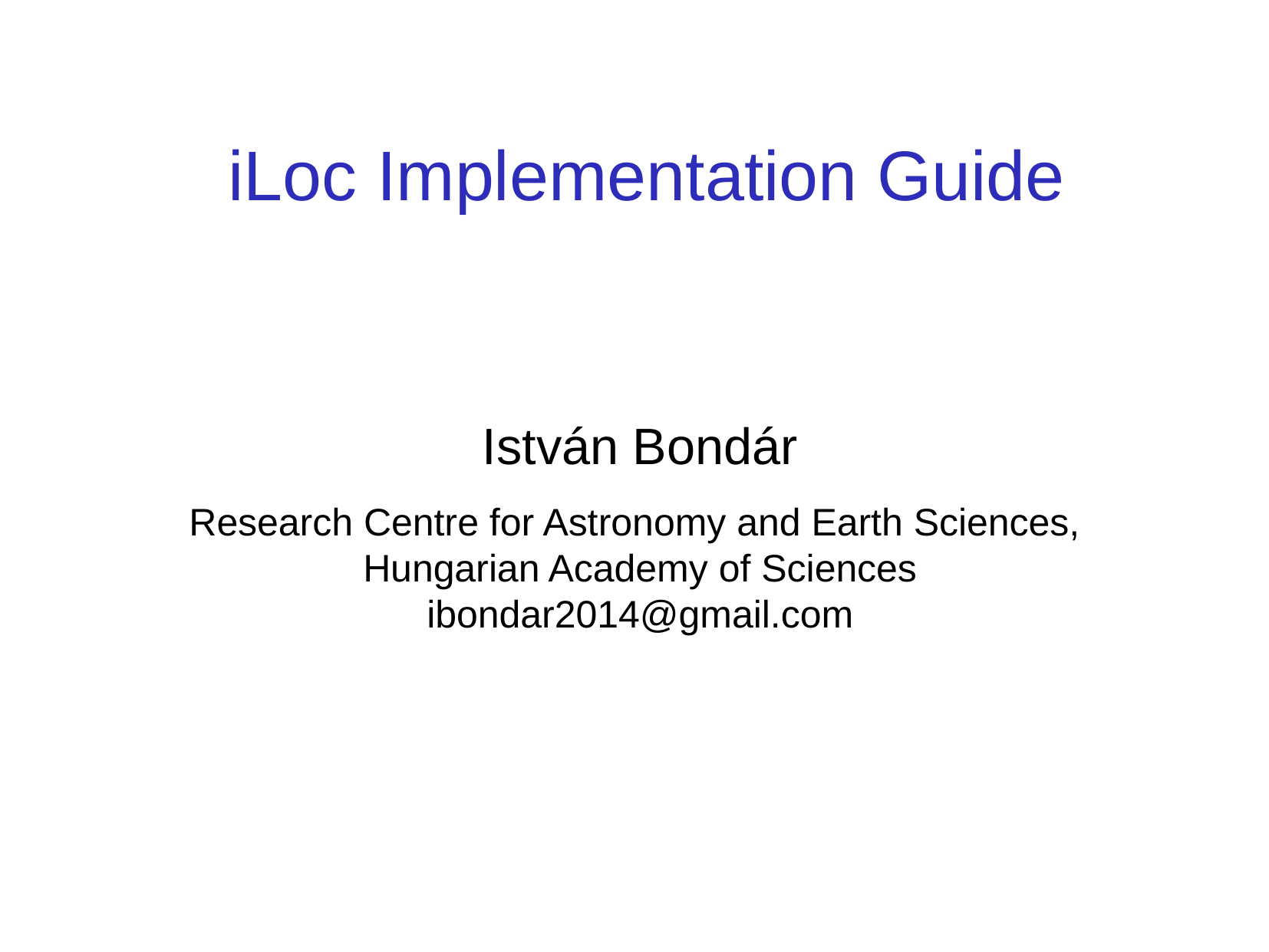

# iLoc Implementation Guide
István Bondár
Research Centre for Astronomy and Earth Sciences,
Hungarian Academy of Sciences
ibondar2014@gmail.com